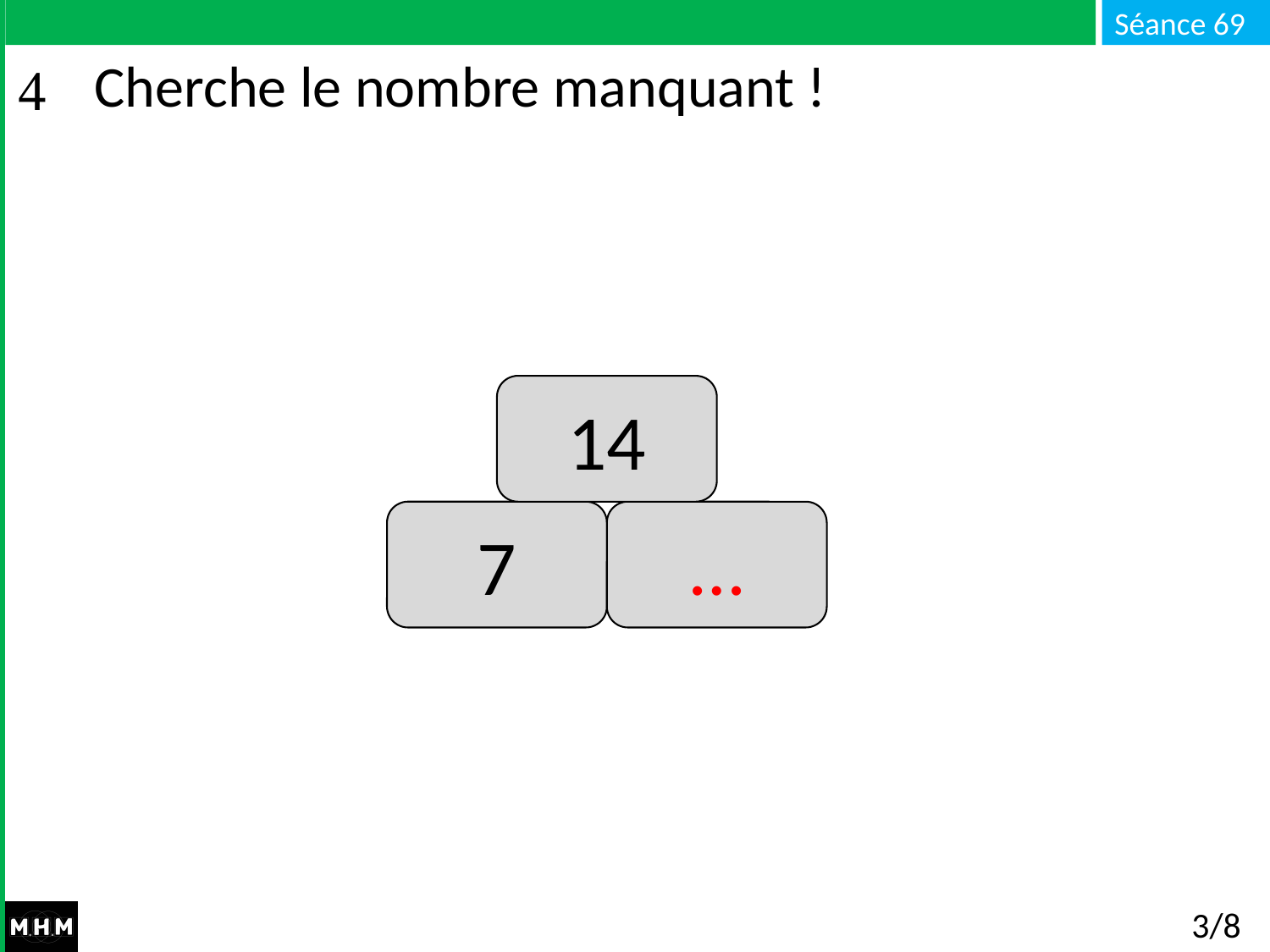

# Cherche le nombre manquant !
14
…
7
3/8